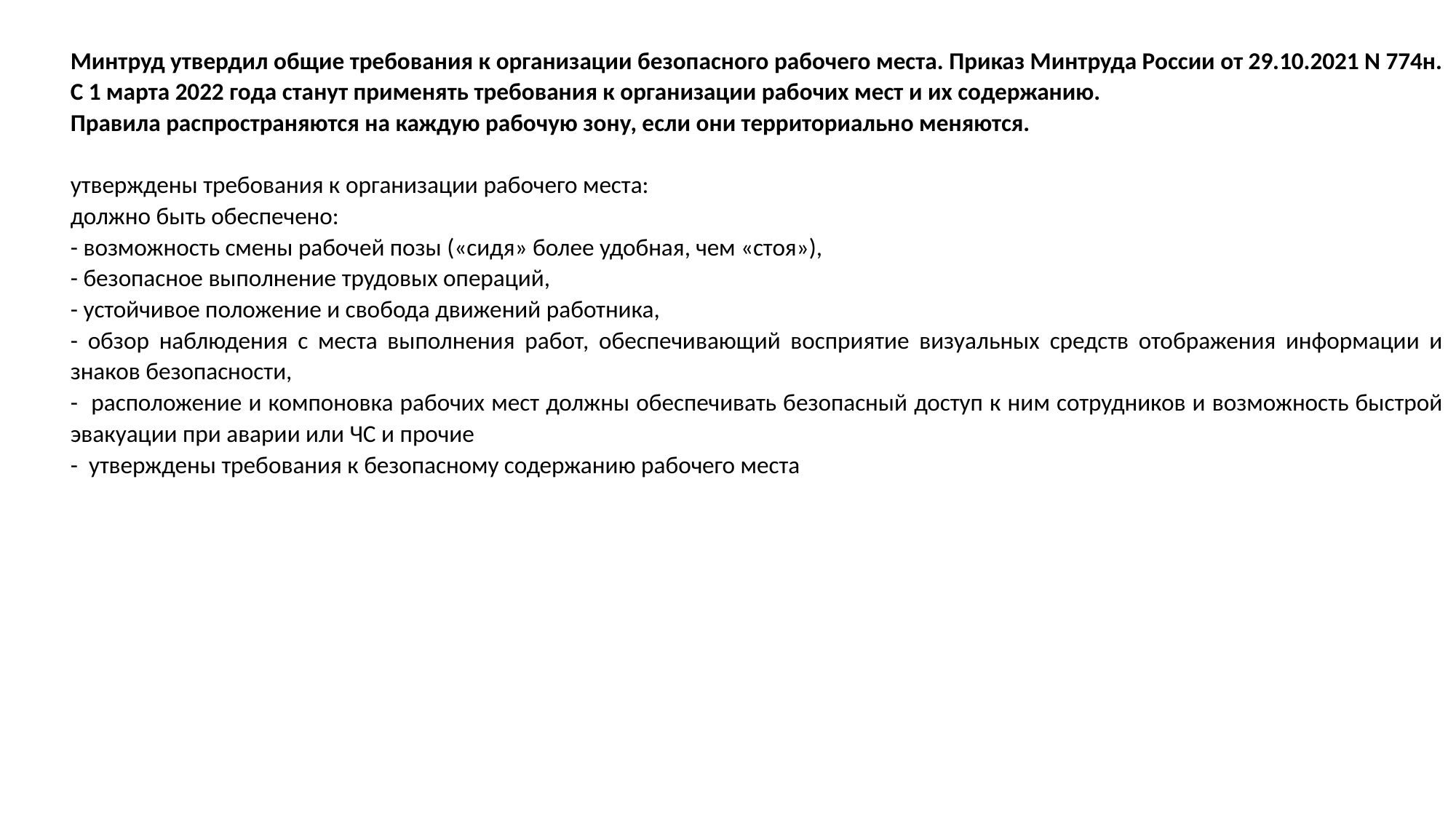

Минтруд утвердил общие требования к организации безопасного рабочего места. Приказ Минтруда России от 29.10.2021 N 774н. С 1 марта 2022 года станут применять требования к организации рабочих мест и их содержанию.
Правила распространяются на каждую рабочую зону, если они территориально меняются.

утверждены требования к организации рабочего места:
должно быть обеспечено:
- возможность смены рабочей позы («сидя» более удобная, чем «стоя»),
- безопасное выполнение трудовых операций,
- устойчивое положение и свобода движений работника,
- обзор наблюдения с места выполнения работ, обеспечивающий восприятие визуальных средств отображения информации и знаков безопасности,
-  расположение и компоновка рабочих мест должны обеспечивать безопасный доступ к ним сотрудников и возможность быстрой эвакуации при аварии или ЧС и прочие
-  утверждены требования к безопасному содержанию рабочего места